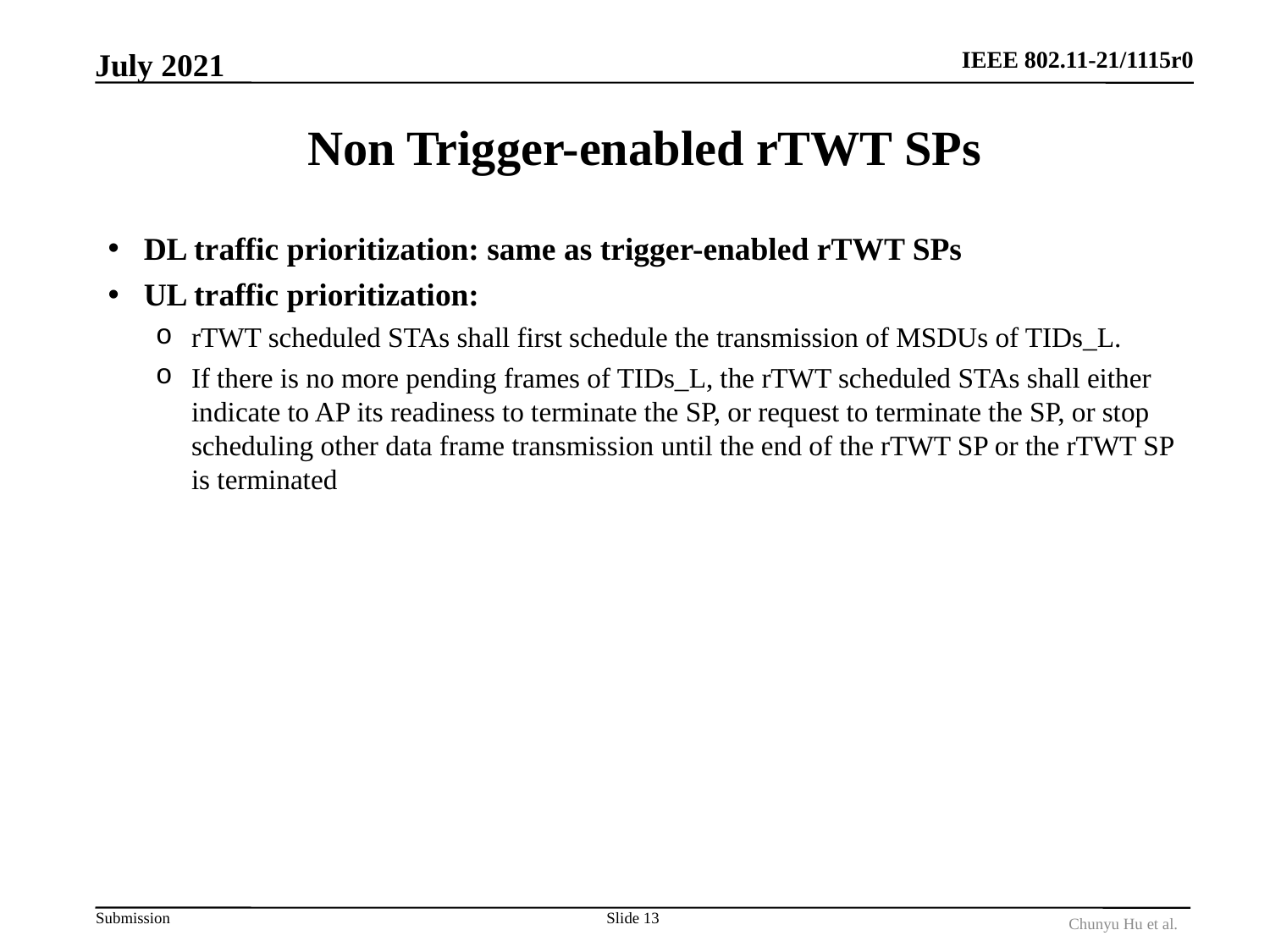

July 2021
# Non Trigger-enabled rTWT SPs
DL traffic prioritization: same as trigger-enabled rTWT SPs
UL traffic prioritization:
rTWT scheduled STAs shall first schedule the transmission of MSDUs of TIDs_L.
If there is no more pending frames of TIDs_L, the rTWT scheduled STAs shall either indicate to AP its readiness to terminate the SP, or request to terminate the SP, or stop scheduling other data frame transmission until the end of the rTWT SP or the rTWT SP is terminated
Slide 13
Chunyu Hu et al.